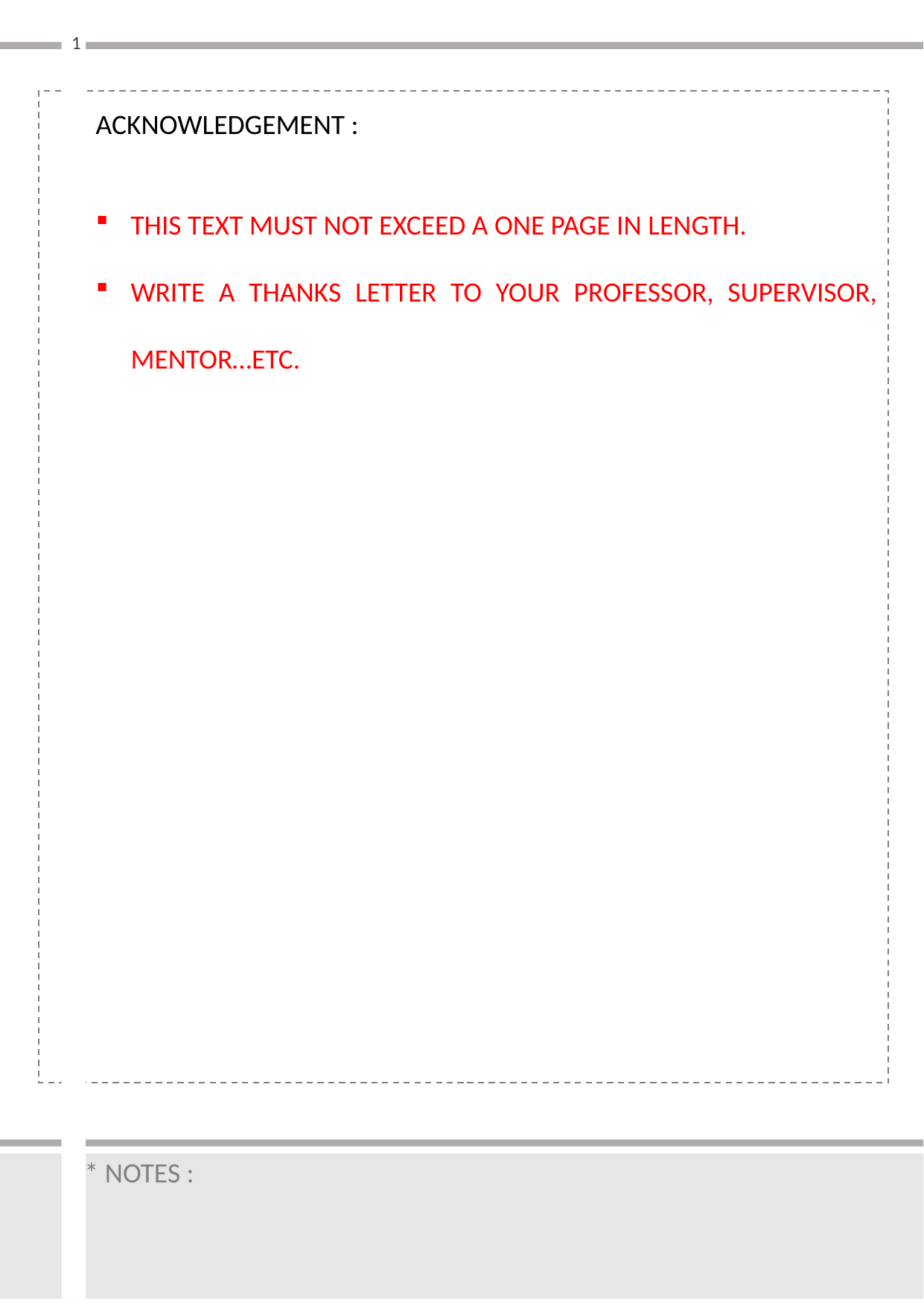

1

ACKNOWLEDGEMENT :

THIS TEXT MUST NOT EXCEED A ONE PAGE IN LENGTH.
WRITE A THANKS LETTER TO YOUR PROFESSOR, SUPERVISOR, MENTOR…ETC.

* NOTES :